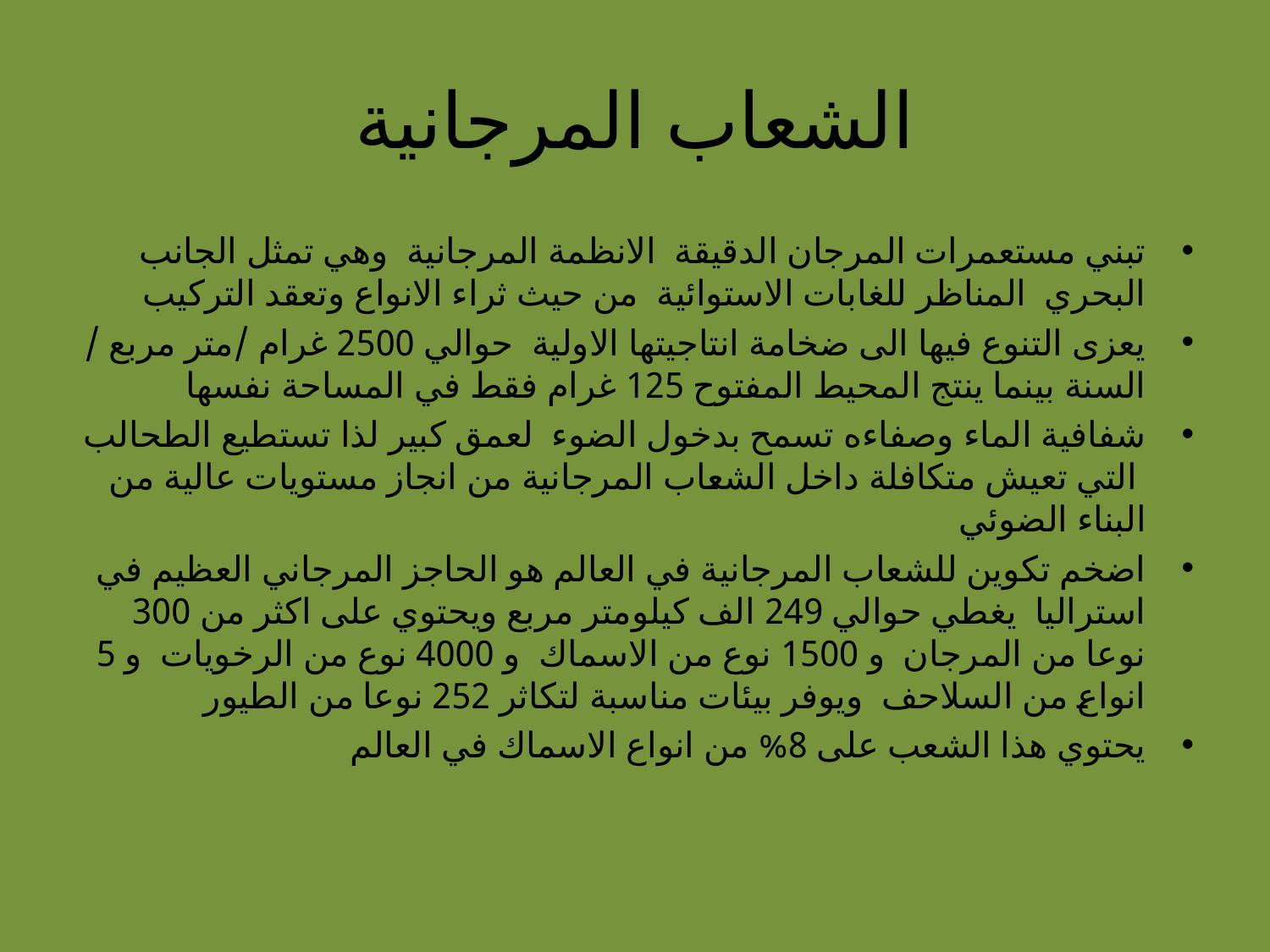

# الشعاب المرجانية
تبني مستعمرات المرجان الدقيقة  الانظمة المرجانية  وهي تمثل الجانب البحري  المناظر للغابات الاستوائية  من حيث ثراء الانواع وتعقد التركيب
يعزى التنوع فيها الى ضخامة انتاجيتها الاولية  حوالي 2500 غرام /متر مربع / السنة بينما ينتج المحيط المفتوح 125 غرام فقط في المساحة نفسها
شفافية الماء وصفاءه تسمح بدخول الضوء  لعمق كبير لذا تستطيع الطحالب  التي تعيش متكافلة داخل الشعاب المرجانية من انجاز مستويات عالية من البناء الضوئي
اضخم تكوين للشعاب المرجانية في العالم هو الحاجز المرجاني العظيم في استراليا  يغطي حوالي 249 الف كيلومتر مربع ويحتوي على اكثر من 300 نوعا من المرجان  و 1500 نوع من الاسماك  و 4000 نوع من الرخويات  و 5 انواع من السلاحف  ويوفر بيئات مناسبة لتكاثر 252 نوعا من الطيور
يحتوي هذا الشعب على 8% من انواع الاسماك في العالم